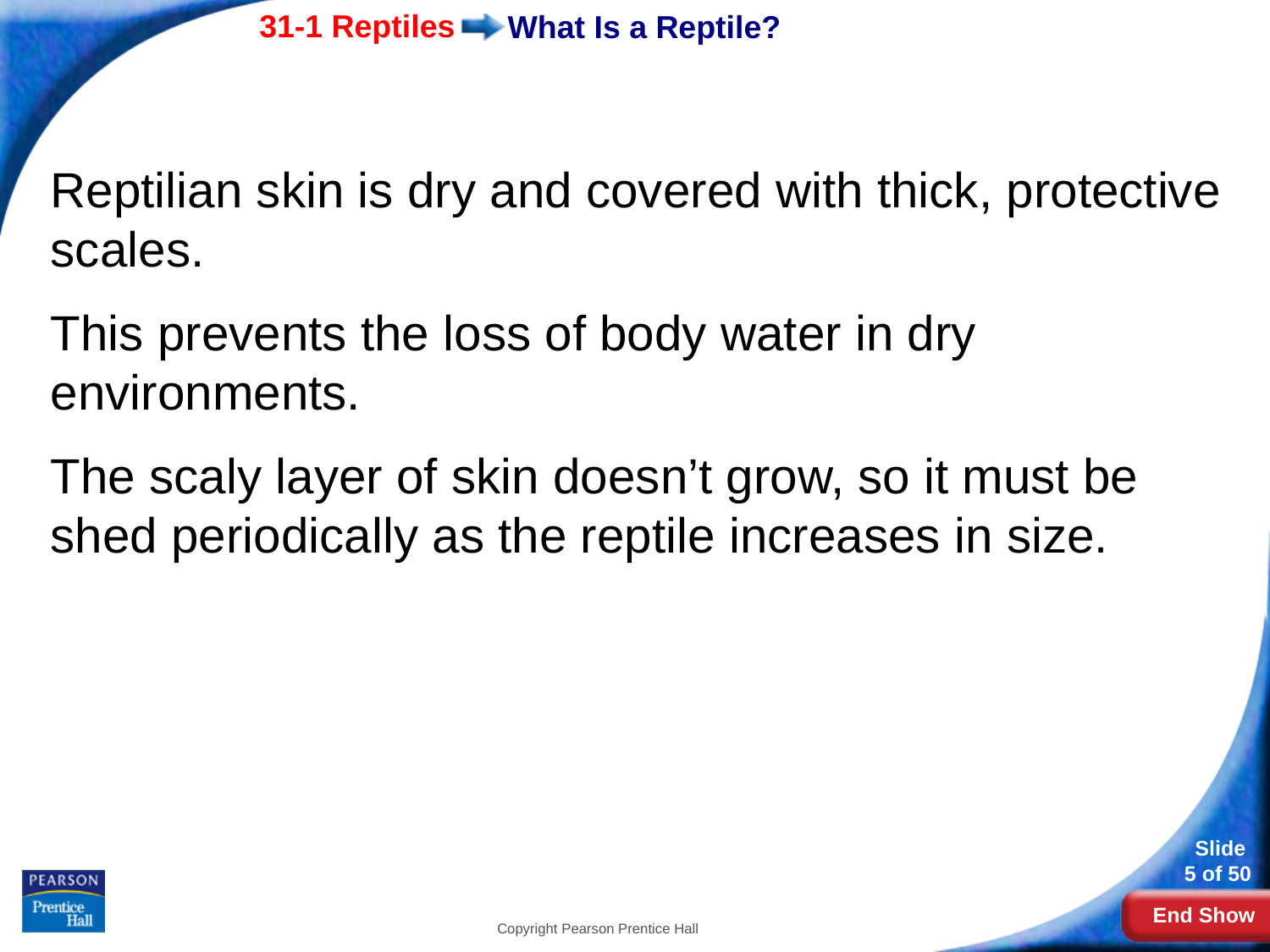

# What Is a Reptile?
Reptilian skin is dry and covered with thick, protective scales.
This prevents the loss of body water in dry environments.
The scaly layer of skin doesn’t grow, so it must be shed periodically as the reptile increases in size.
Copyright Pearson Prentice Hall